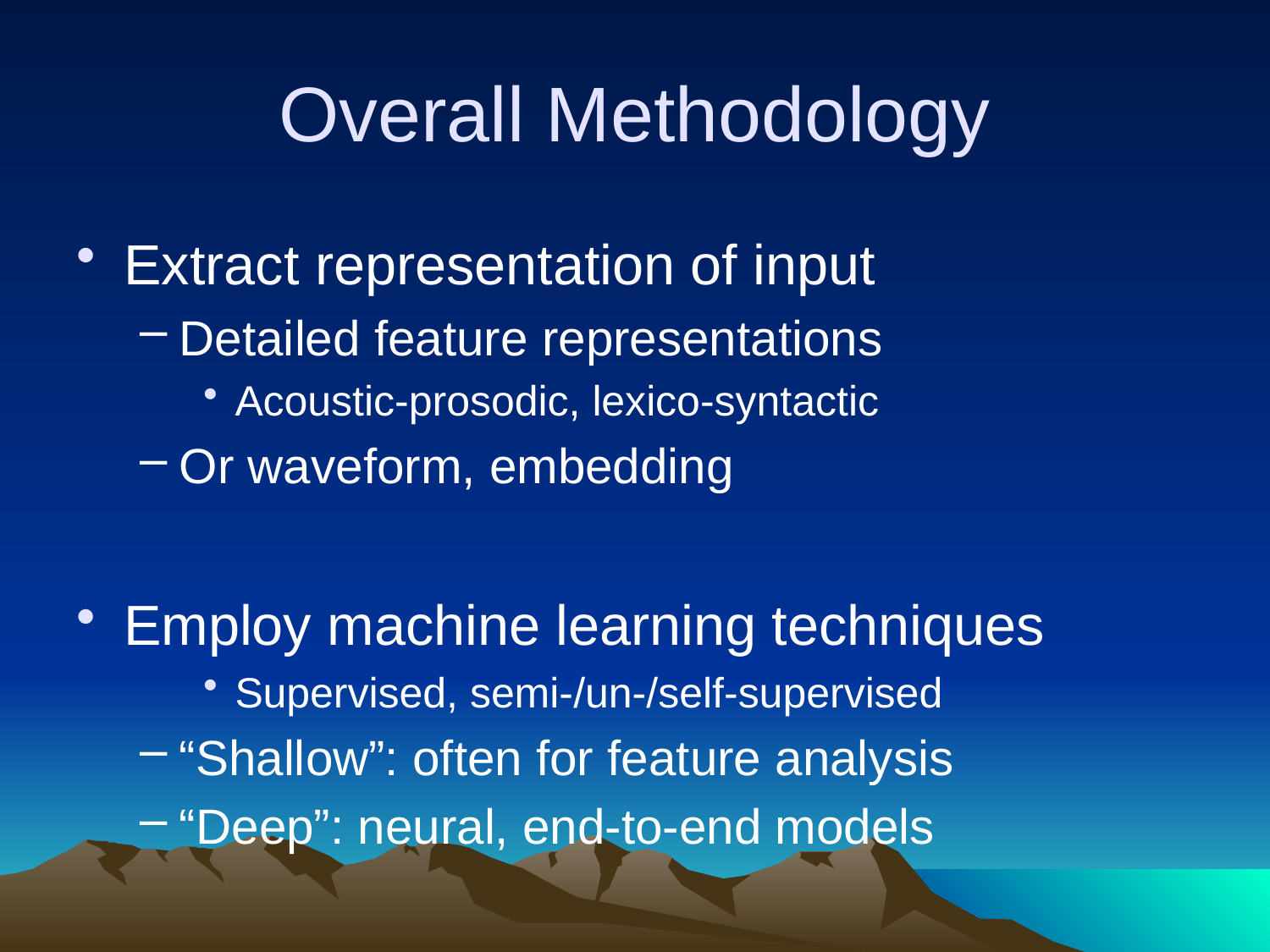

# Overall Methodology
Extract representation of input
Detailed feature representations
Acoustic-prosodic, lexico-syntactic
Or waveform, embedding

Employ machine learning techniques
Supervised, semi-/un-/self-supervised
“Shallow”: often for feature analysis
“Deep”: neural, end-to-end models